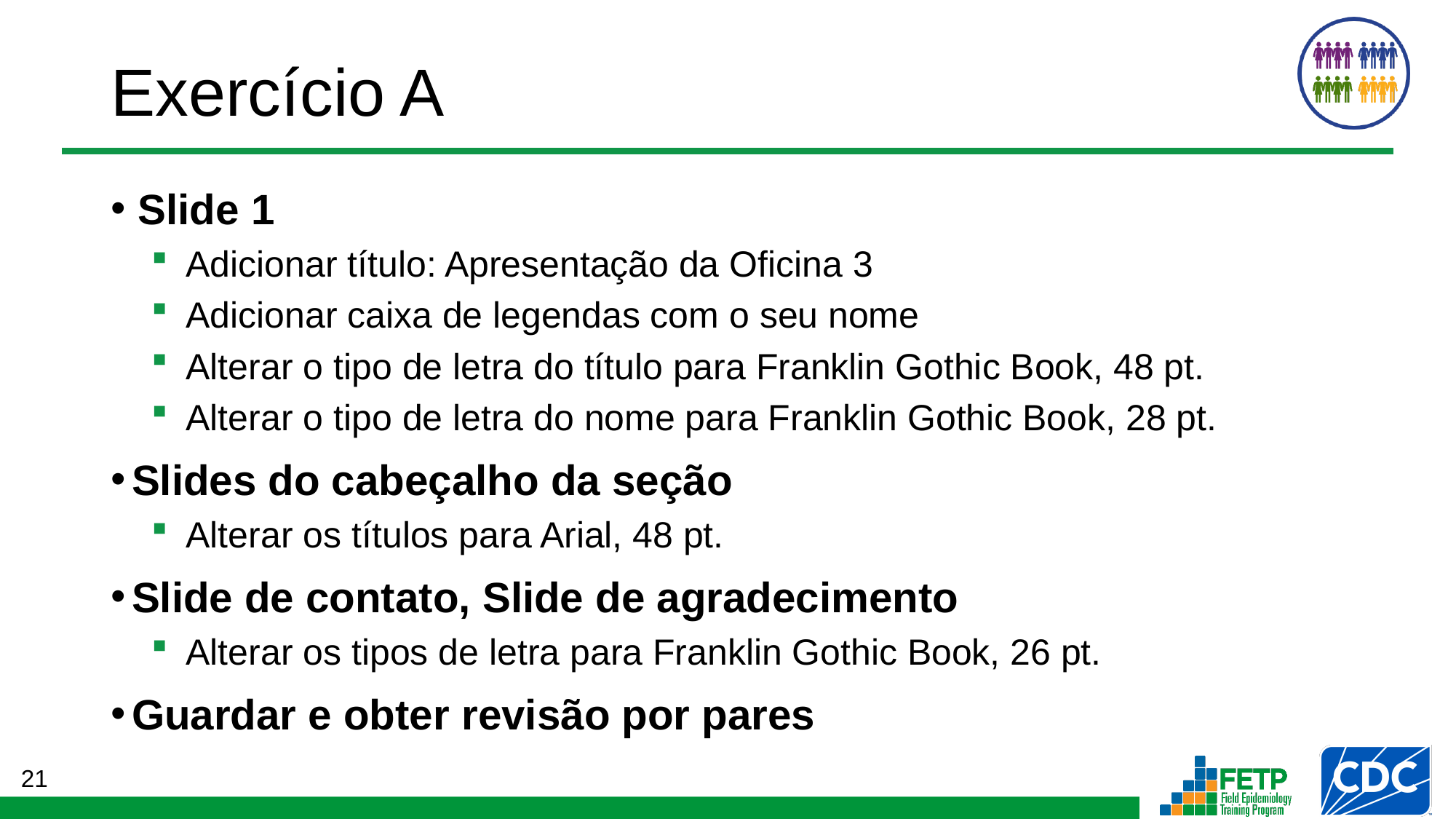

# Exercício A
Slide 1
Adicionar título: Apresentação da Oficina 3
Adicionar caixa de legendas com o seu nome
Alterar o tipo de letra do título para Franklin Gothic Book, 48 pt.
Alterar o tipo de letra do nome para Franklin Gothic Book, 28 pt.
Slides do cabeçalho da seção
Alterar os títulos para Arial, 48 pt.
Slide de contato, Slide de agradecimento
Alterar os tipos de letra para Franklin Gothic Book, 26 pt.
Guardar e obter revisão por pares